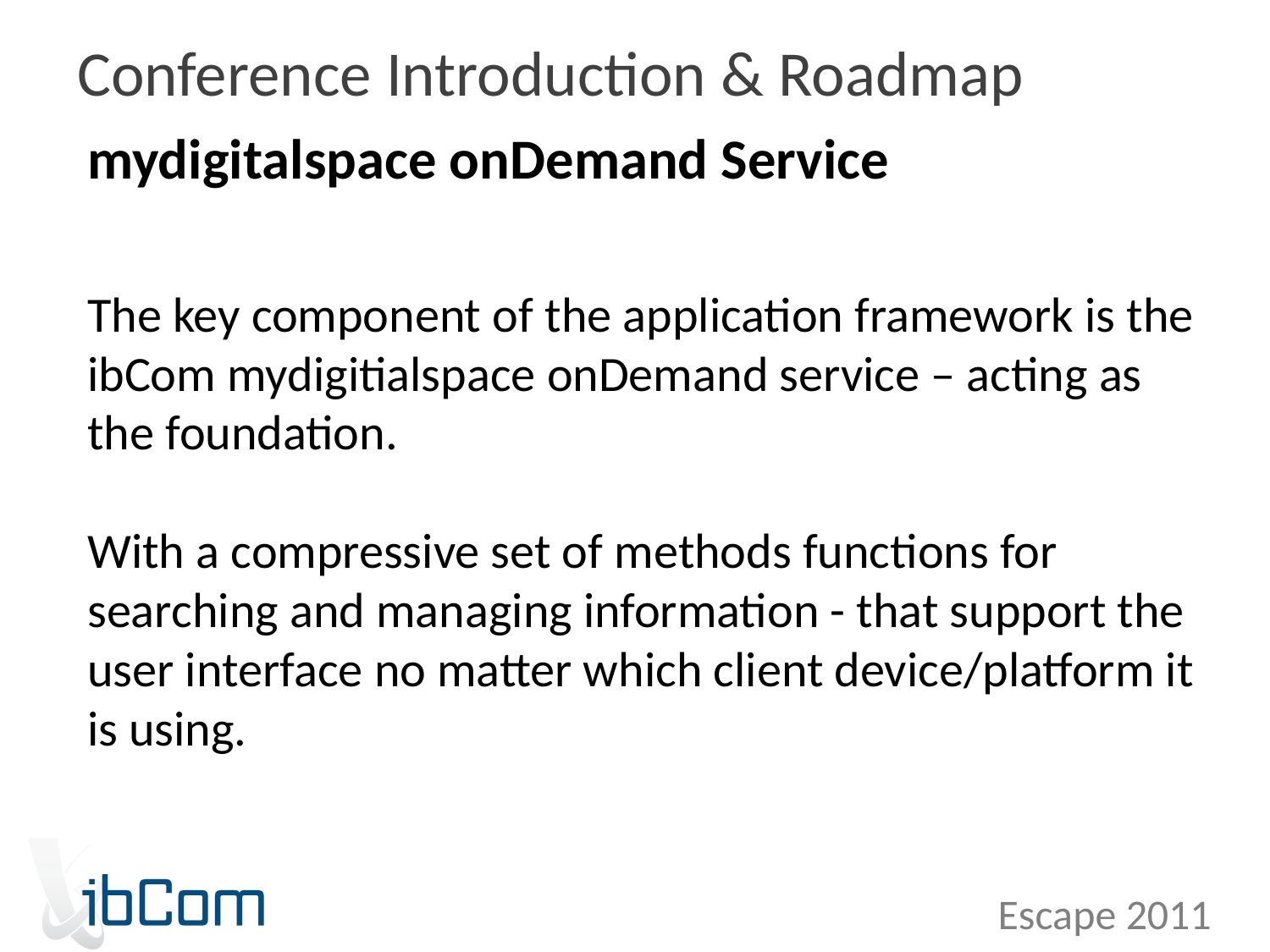

mydigitalspace onDemand Service
# The key component of the application framework is the ibCom mydigitialspace onDemand service – acting as the foundation. With a compressive set of methods functions for searching and managing information - that support the user interface no matter which client device/platform it is using.